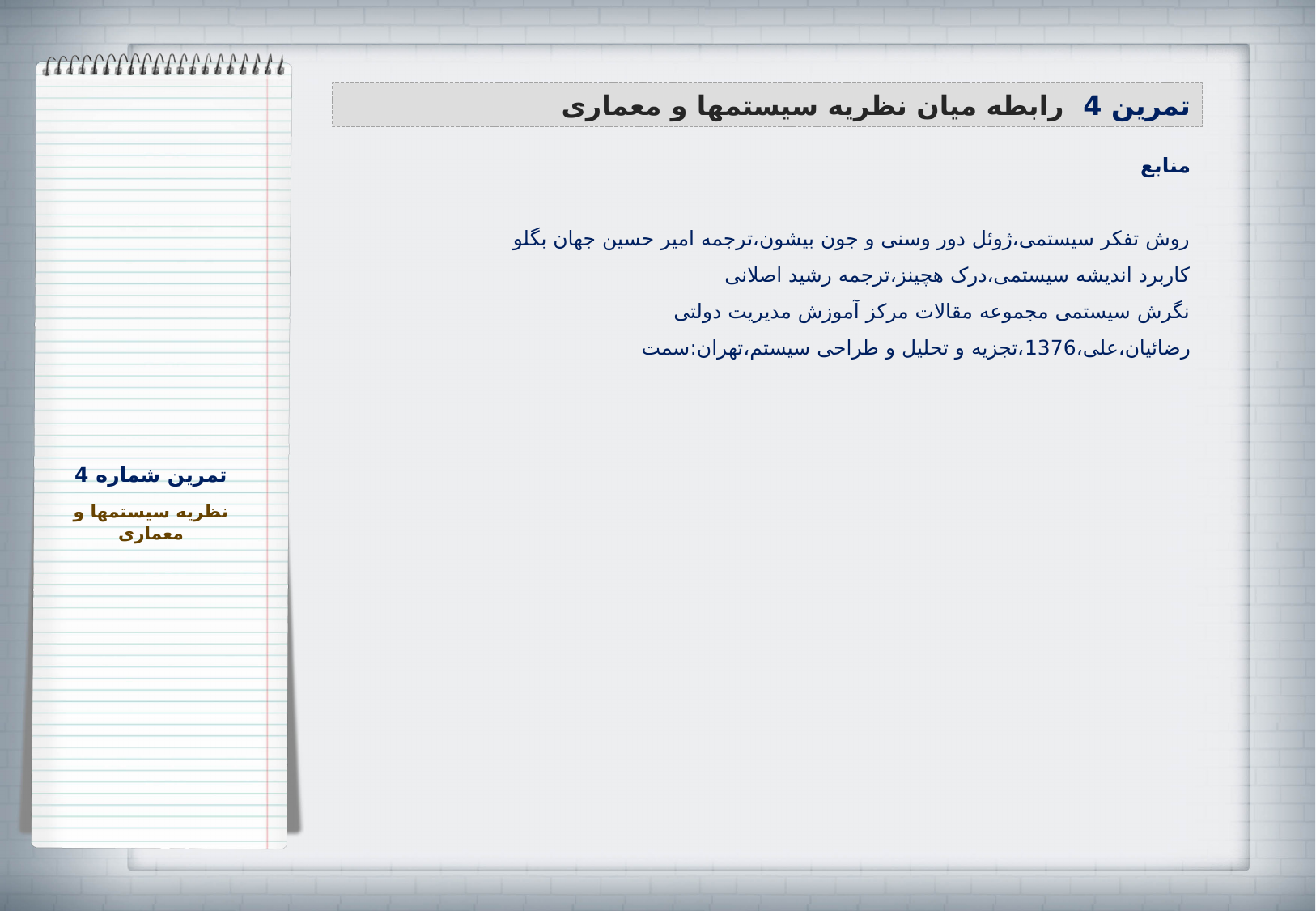

تمرین 4  رابطه میان نظریه سیستم‏ها و معماری
منابع

روش تفکر سیستمی،ژوئل دور وسنی و جون بیشون،ترجمه امیر حسین جهان بگلو
کاربرد اندیشه سیستمی،درک هچینز،ترجمه رشید اصلانی
نگرش سیستمی مجموعه مقالات مرکز آموزش مدیریت دولتی
رضائیان،علی،1376،تجزیه و تحلیل و طراحی سیستم،تهران:سمت
تمرین شماره 4
نظریه سیستم‏ها و معماری